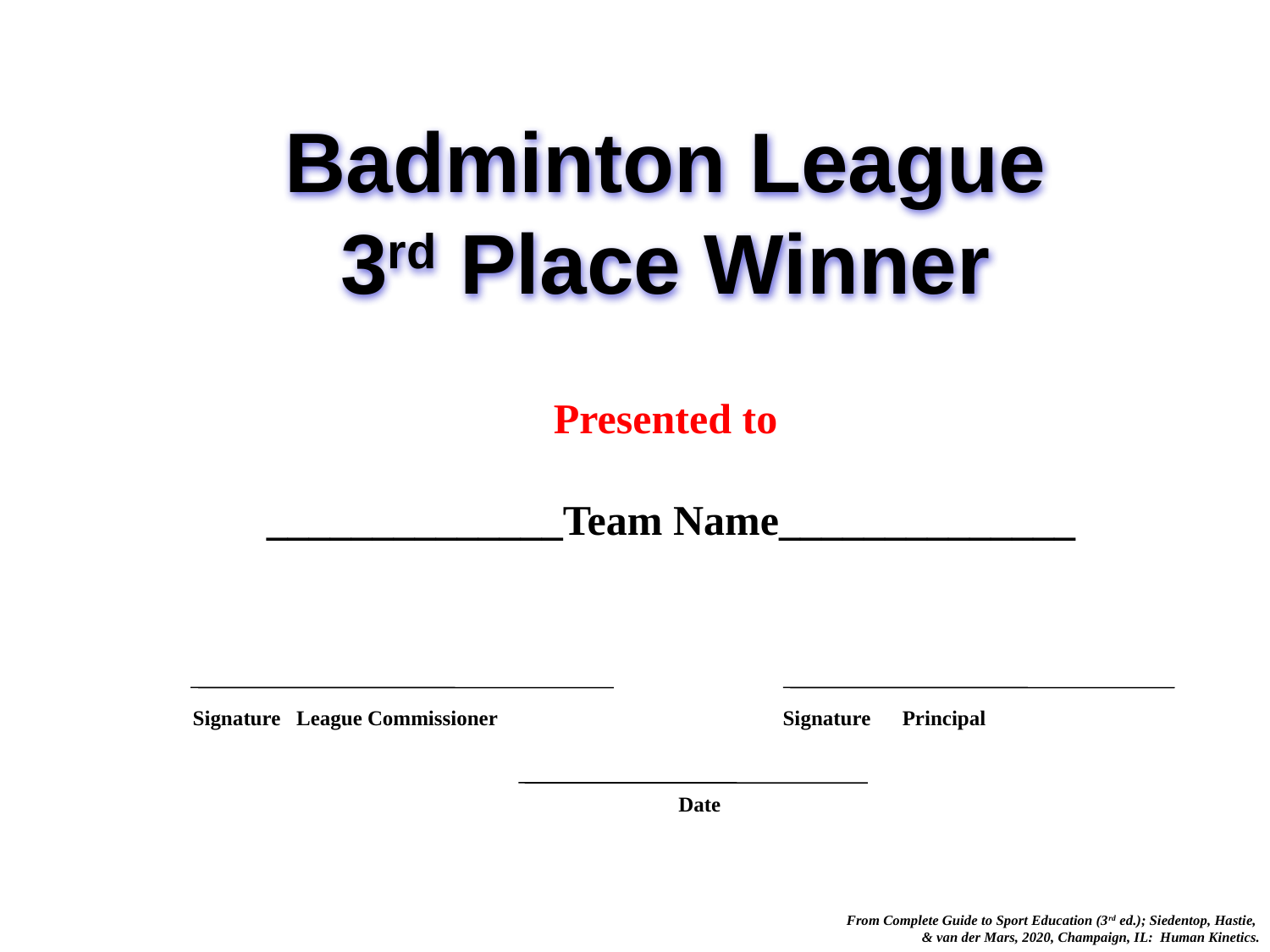

Badminton League
3rd Place Winner
Presented to

______________Team Name______________

Signature   League Commissioner
Signature      Principal

Date
From Complete Guide to Sport Education (3rd ed.); Siedentop, Hastie,
& van der Mars, 2020, Champaign, IL:  Human Kinetics.